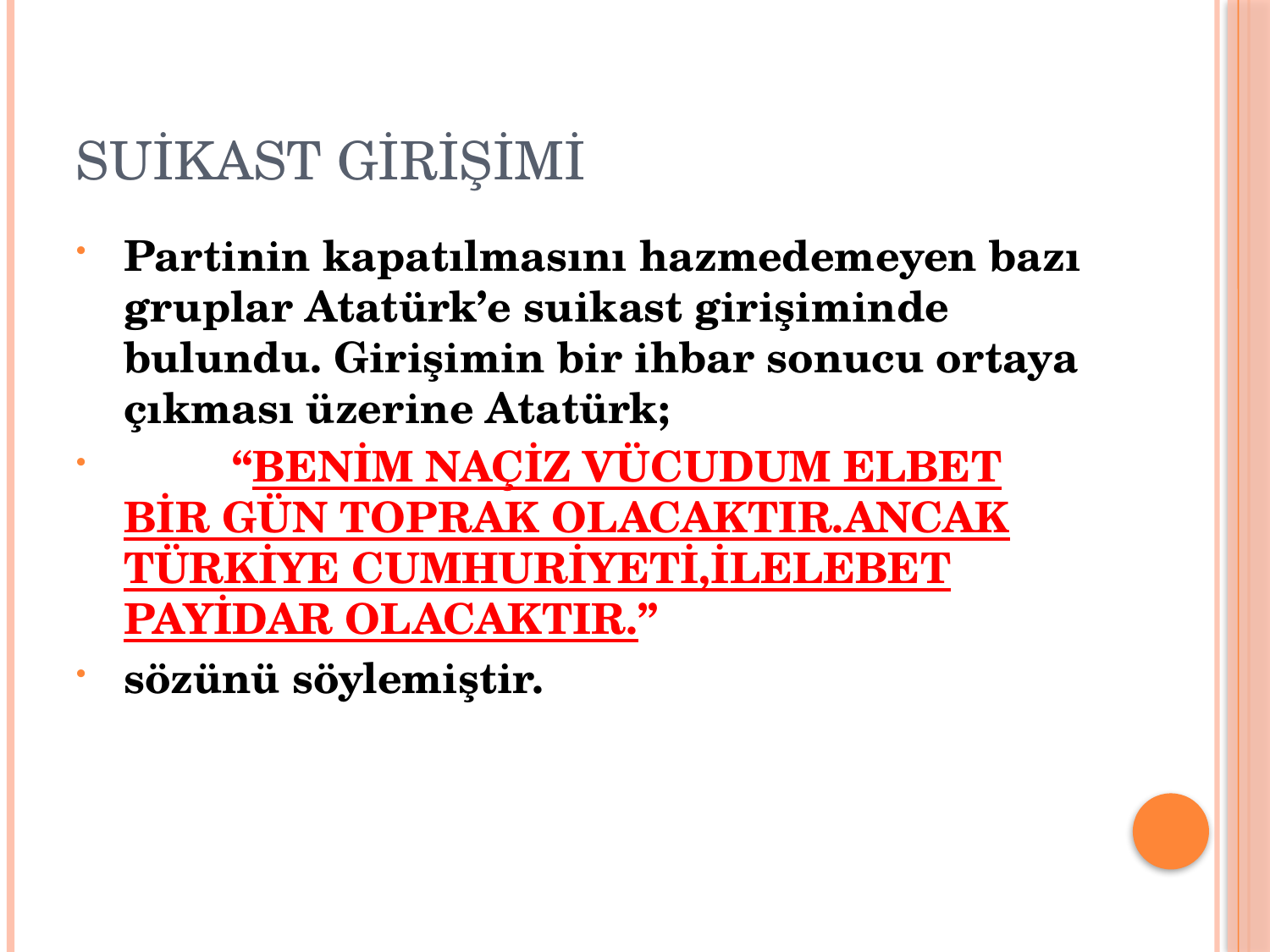

# Suikast Girişimi
Partinin kapatılmasını hazmedemeyen bazı gruplar Atatürk’e suikast girişiminde bulundu. Girişimin bir ihbar sonucu ortaya çıkması üzerine Atatürk;
         “BENİM NAÇİZ VÜCUDUM ELBET BİR GÜN TOPRAK OLACAKTIR.ANCAK TÜRKİYE CUMHURİYETİ,İLELEBET PAYİDAR OLACAKTIR.”
sözünü söylemiştir.